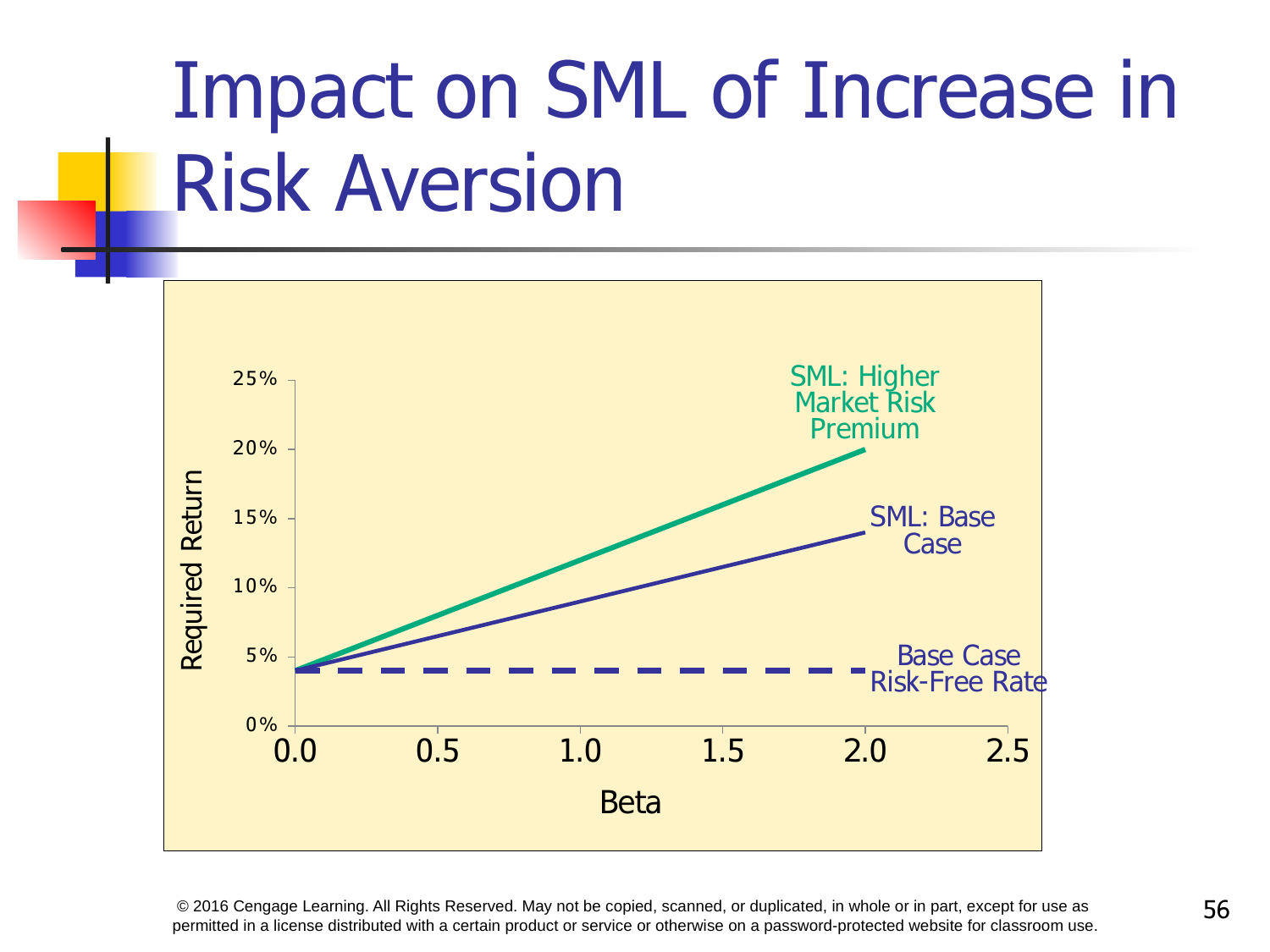

# Impact on SML of Increase in Risk Aversion

### Chart

| Category | SML: Base Case | Base Case Risk-Free Rate | SML: Higher Market Risk Premium |
|---|---|---|---|
56